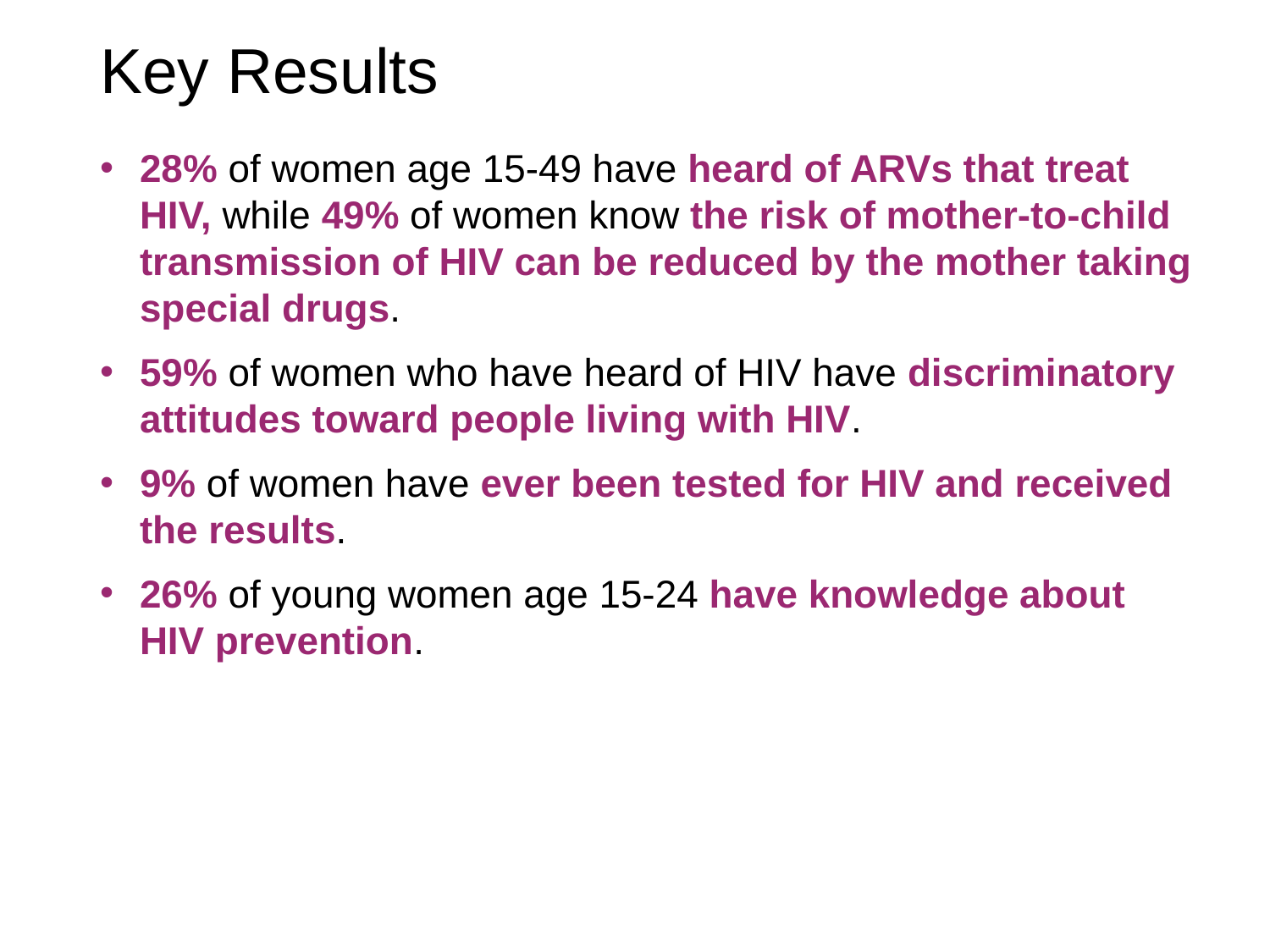

# Key Results
28% of women age 15-49 have heard of ARVs that treat HIV, while 49% of women know the risk of mother-to-child transmission of HIV can be reduced by the mother taking special drugs.
59% of women who have heard of HIV have discriminatory attitudes toward people living with HIV.
9% of women have ever been tested for HIV and received the results.
26% of young women age 15-24 have knowledge about HIV prevention.